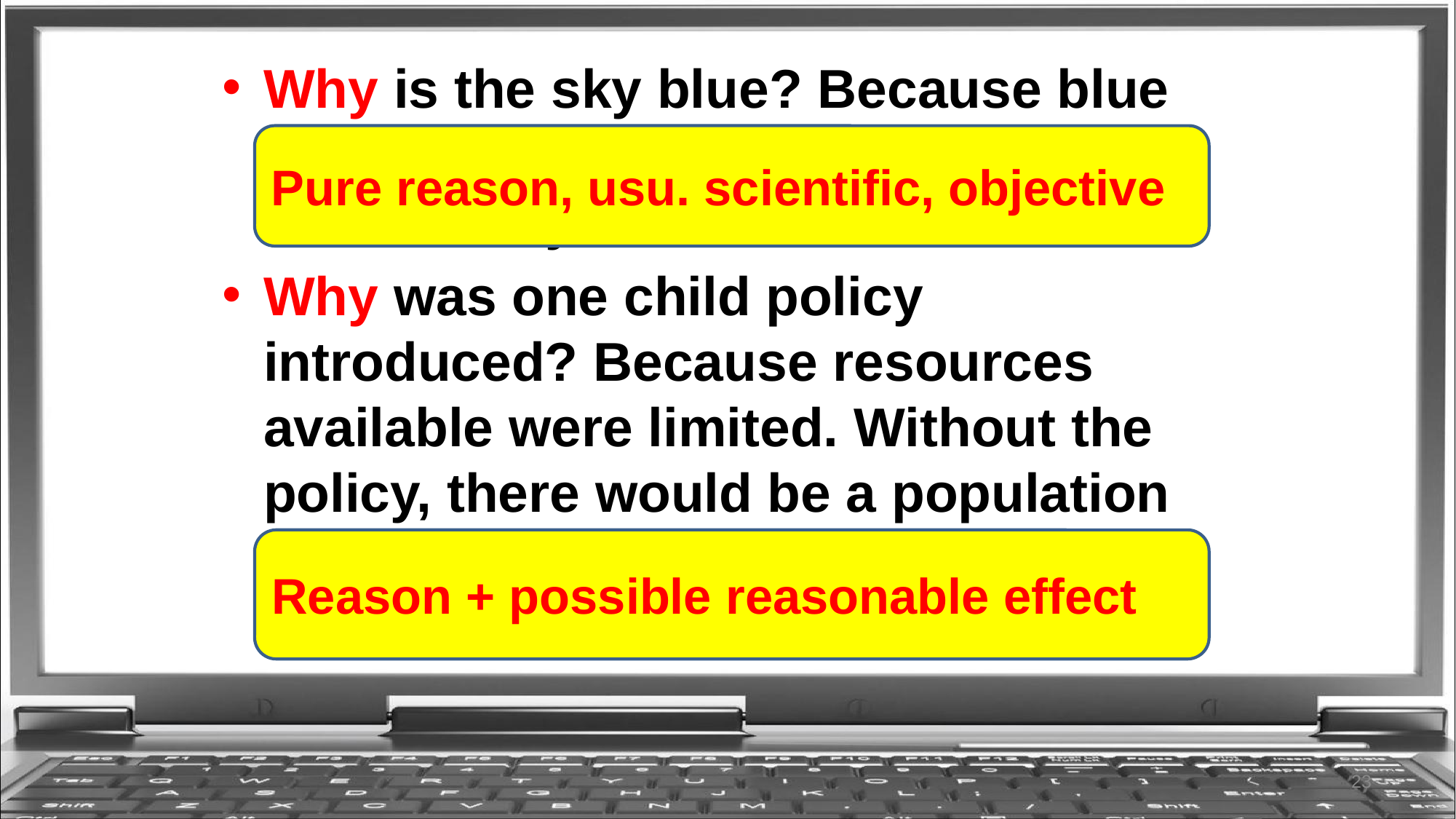

Why is the sky blue? Because blue waves are scattered everywhere and enter our eyes.
Why was one child policy introduced? Because resources available were limited. Without the policy, there would be a population explosion and the living standard would be even lower.

Pure reason, usu. scientific, objective
Reason + possible reasonable effect
23